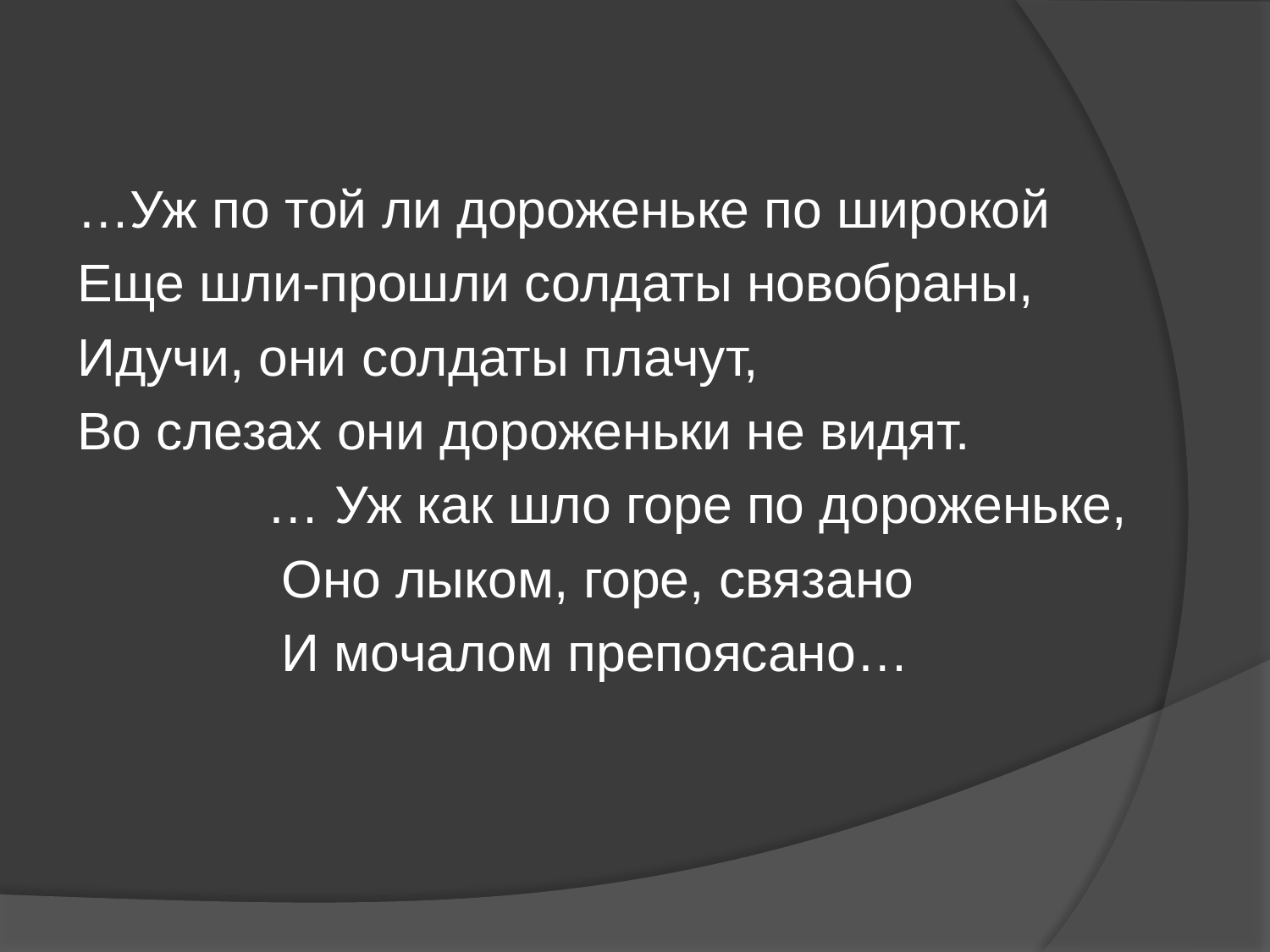

…Уж по той ли дороженьке по широкой
Еще шли-прошли солдаты новобраны,
Идучи, они солдаты плачут,
Во слезах они дороженьки не видят.
             … Уж как шло горе по дороженьке,
              Оно лыком, горе, связано
              И мочалом препоясано…